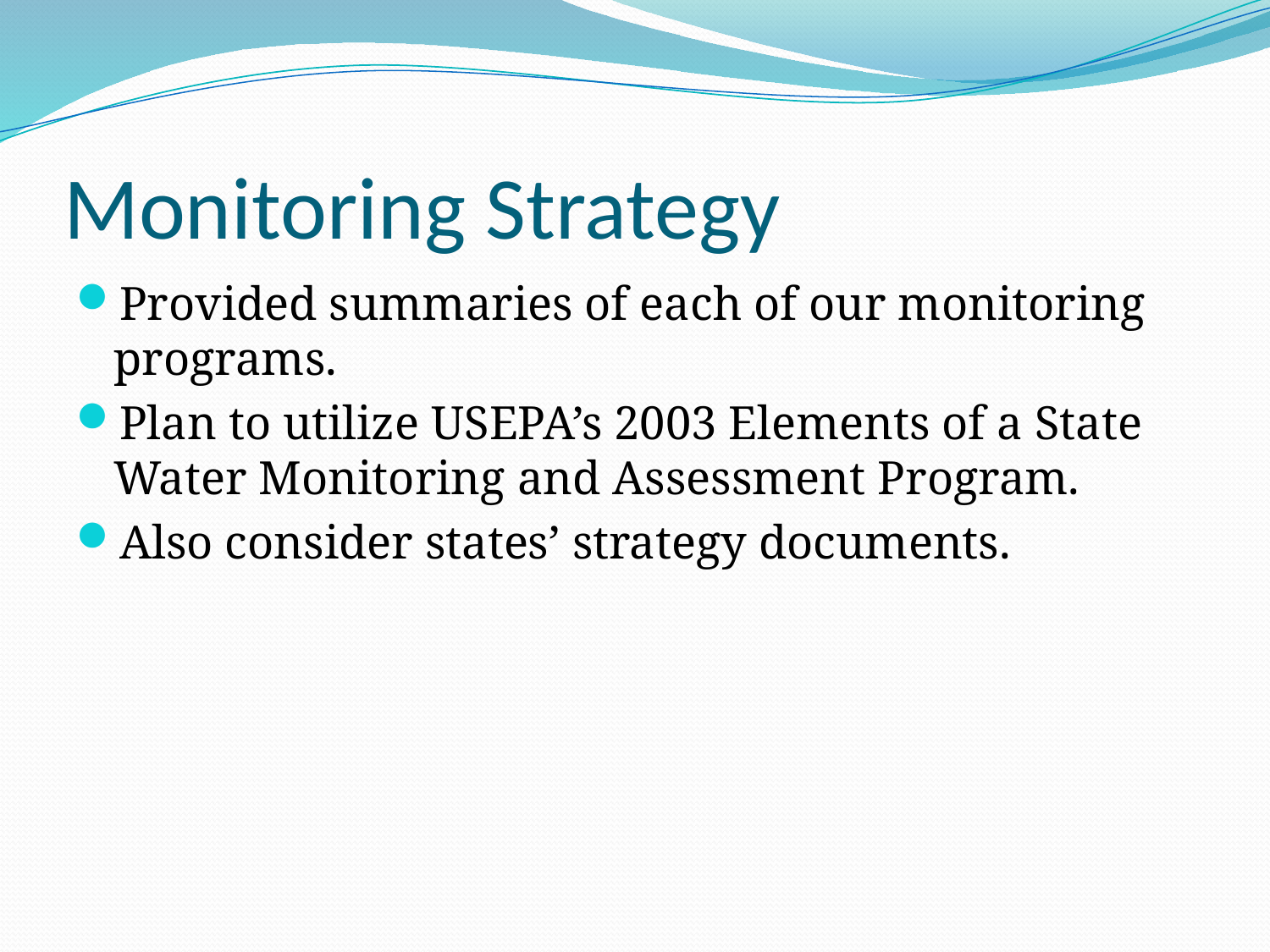

# Monitoring Strategy
Provided summaries of each of our monitoring programs.
Plan to utilize USEPA’s 2003 Elements of a State Water Monitoring and Assessment Program.
Also consider states’ strategy documents.